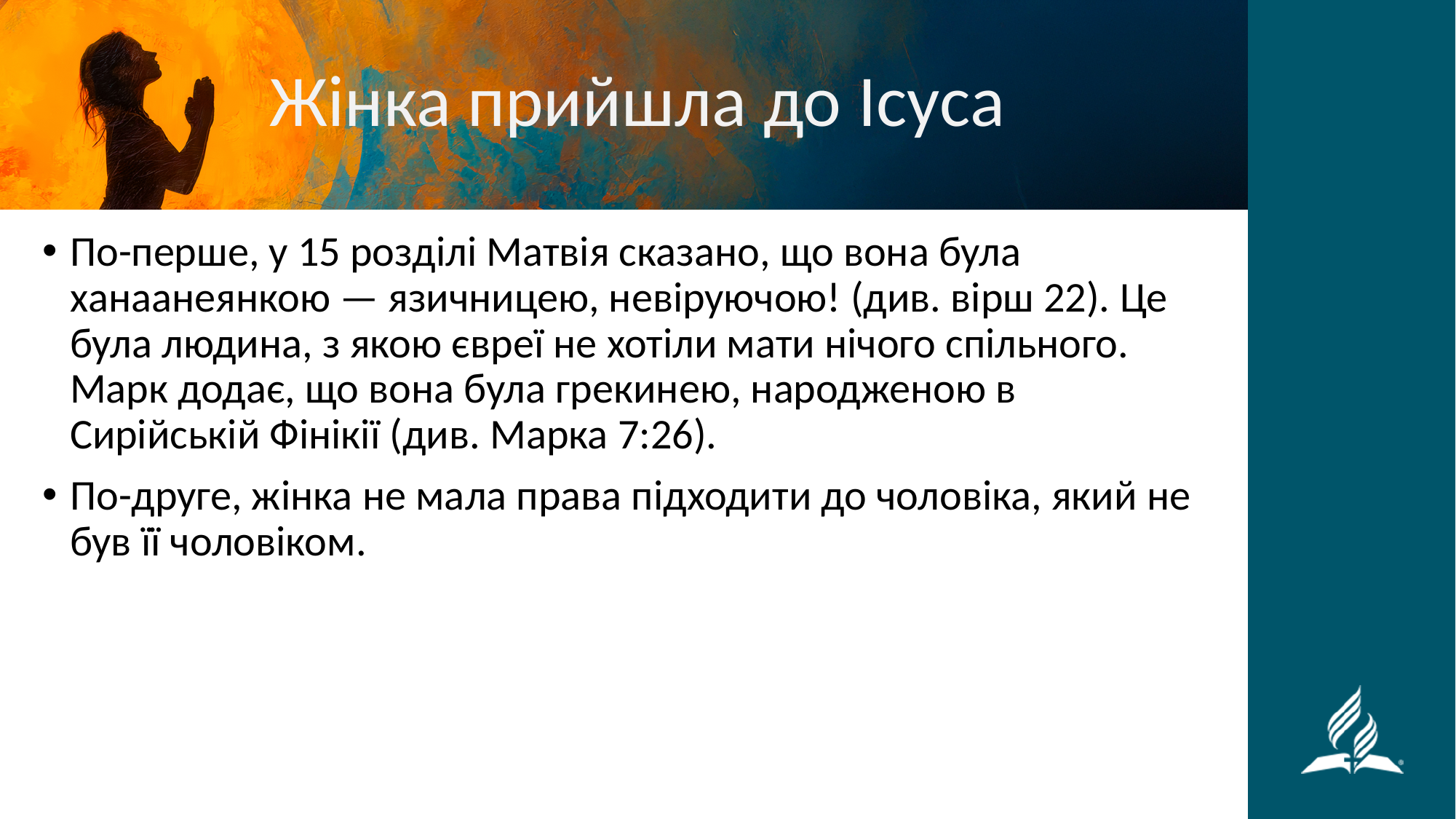

# Жінка прийшла до Ісуса
По-перше, у 15 розділі Матвія сказано, що вона була ханаанеянкою — язичницею, невіруючою! (див. вірш 22). Це була людина, з якою євреї не хотіли мати нічого спільного. Марк додає, що вона була грекинею, народженою в Сирійській Фінікії (див. Марка 7:26).
По-друге, жінка не мала права підходити до чоловіка, який не був її чоловіком.